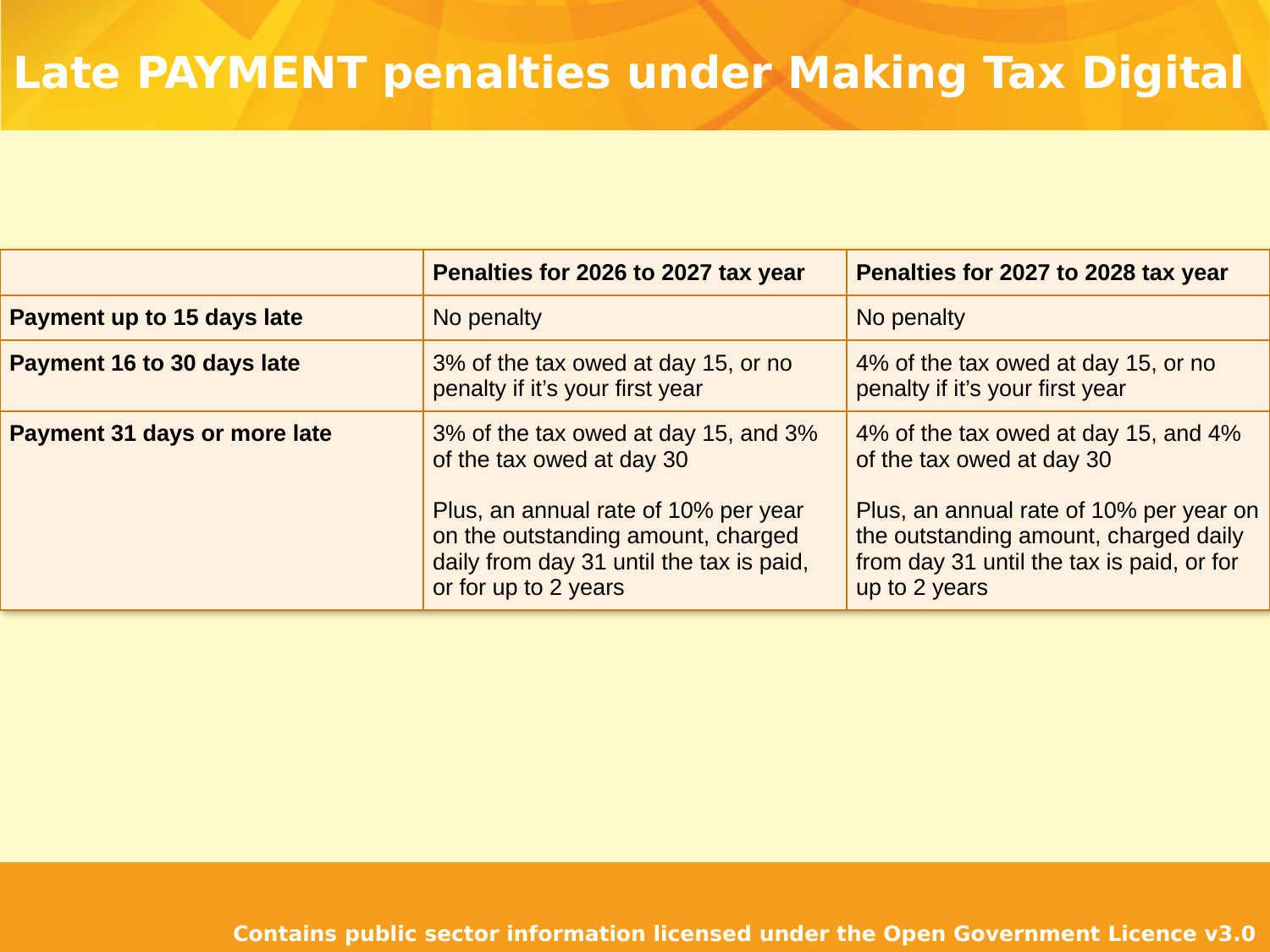

# Late PAYMENT penalties under Making Tax Digital

|  | Penalties for 2026 to 2027 tax year | Penalties for 2027 to 2028 tax year |
| --- | --- | --- |
| Payment up to 15 days late | No penalty | No penalty |
| Payment 16 to 30 days late | 3% of the tax owed at day 15, or no penalty if it’s your first year | 4% of the tax owed at day 15, or no penalty if it’s your first year |
| Payment 31 days or more late | 3% of the tax owed at day 15, and 3% of the tax owed at day 30 Plus, an annual rate of 10% per year on the outstanding amount, charged daily from day 31 until the tax is paid, or for up to 2 years | 4% of the tax owed at day 15, and 4% of the tax owed at day 30 Plus, an annual rate of 10% per year on the outstanding amount, charged daily from day 31 until the tax is paid, or for up to 2 years |
Contains public sector information licensed under the Open Government Licence v3.0